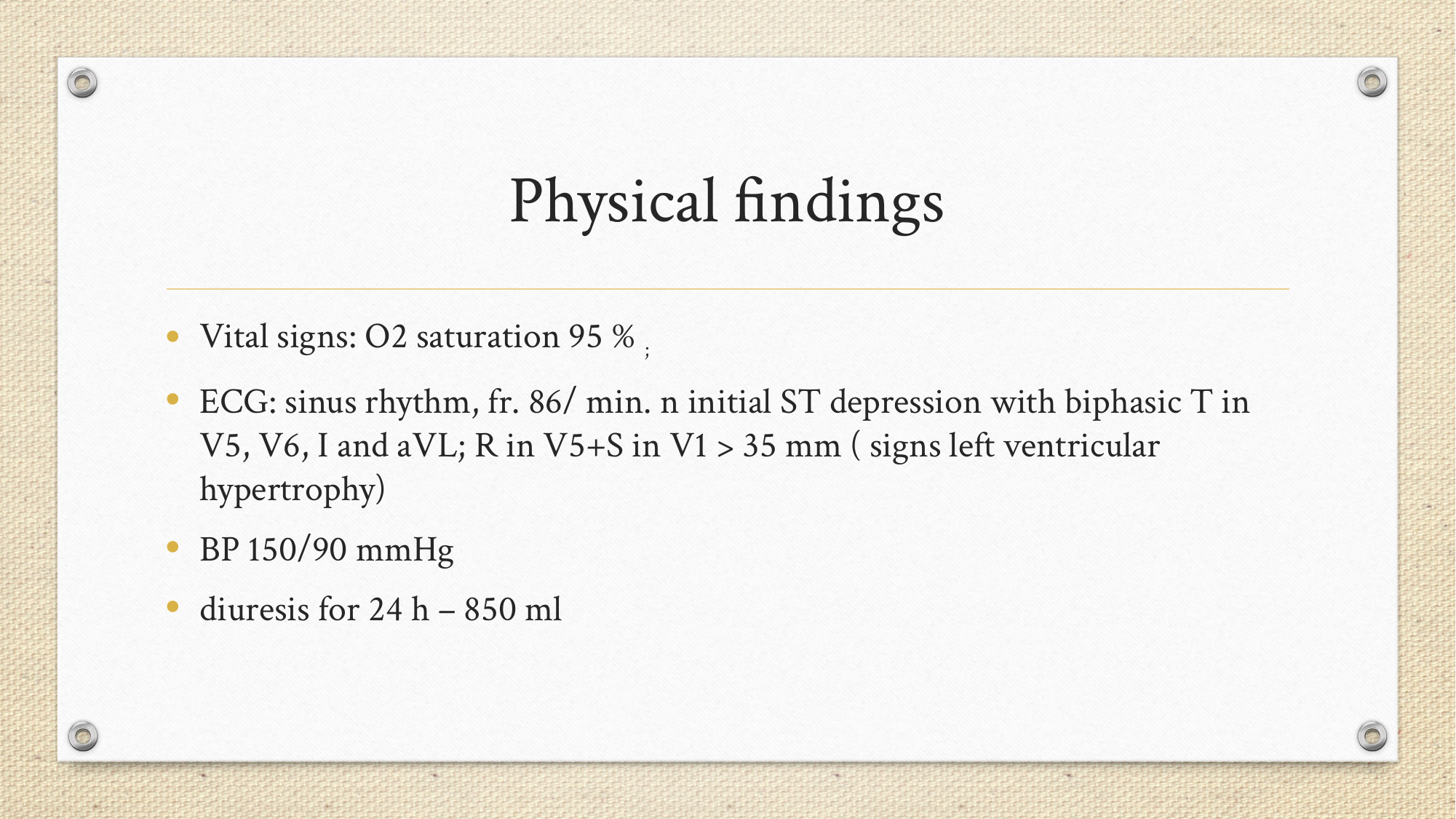

# Physical findings
Vital signs: O2 saturation 95 % ;
ECG: sinus rhythm, fr. 86/ min. n initial ST depression with biphasic T in V5, V6, I and aVL; R in V5+S in V1 > 35 mm ( signs left ventricular hypertrophy)
BP 150/90 mmHg
diuresis for 24 h – 850 ml